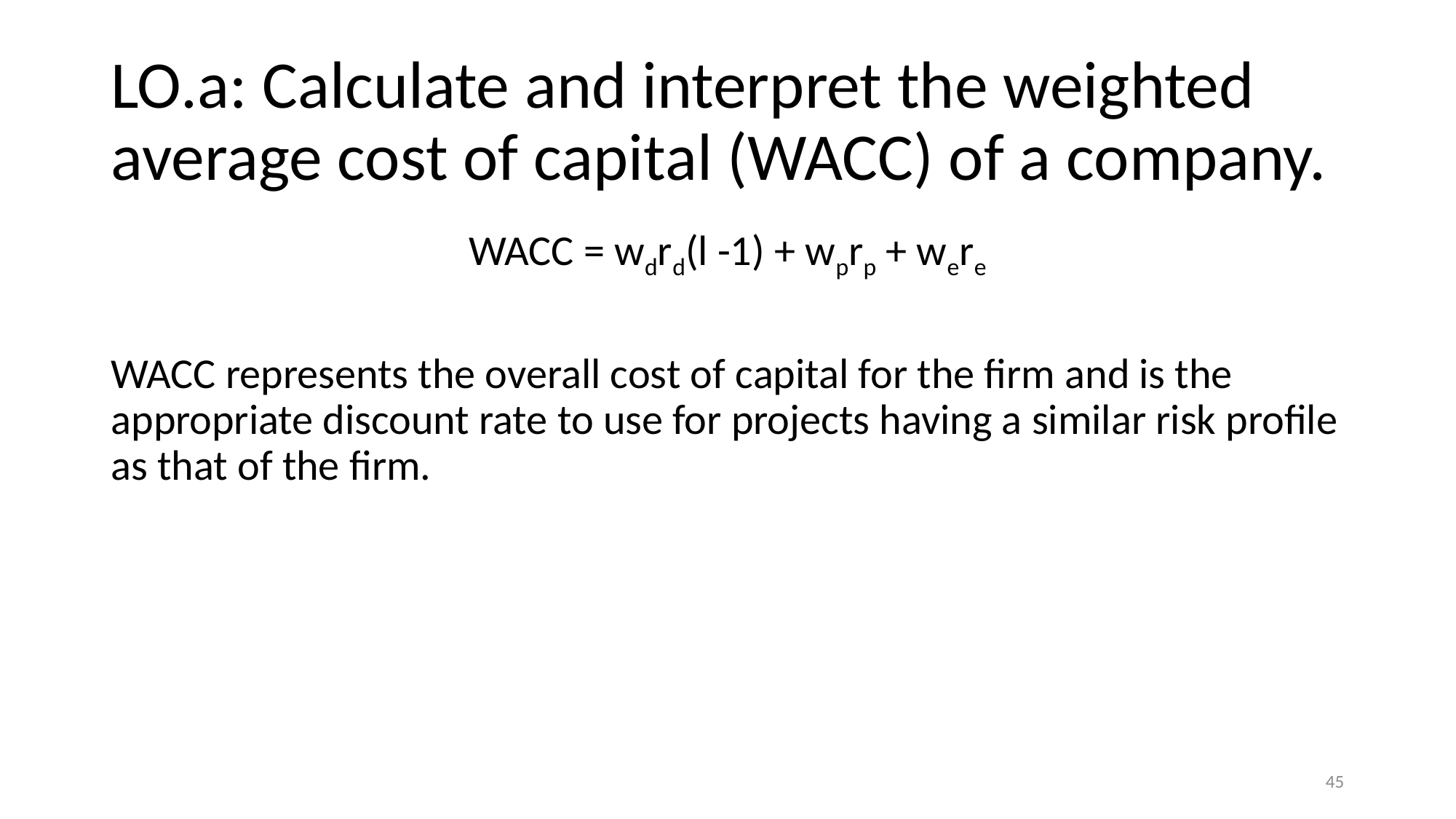

# LO.a: Calculate and interpret the weighted average cost of capital (WACC) of a company.
WACC = wdrd(l -1) + wprp + were

WACC represents the overall cost of capital for the firm and is the appropriate discount rate to use for projects having a similar risk profile as that of the firm.
45